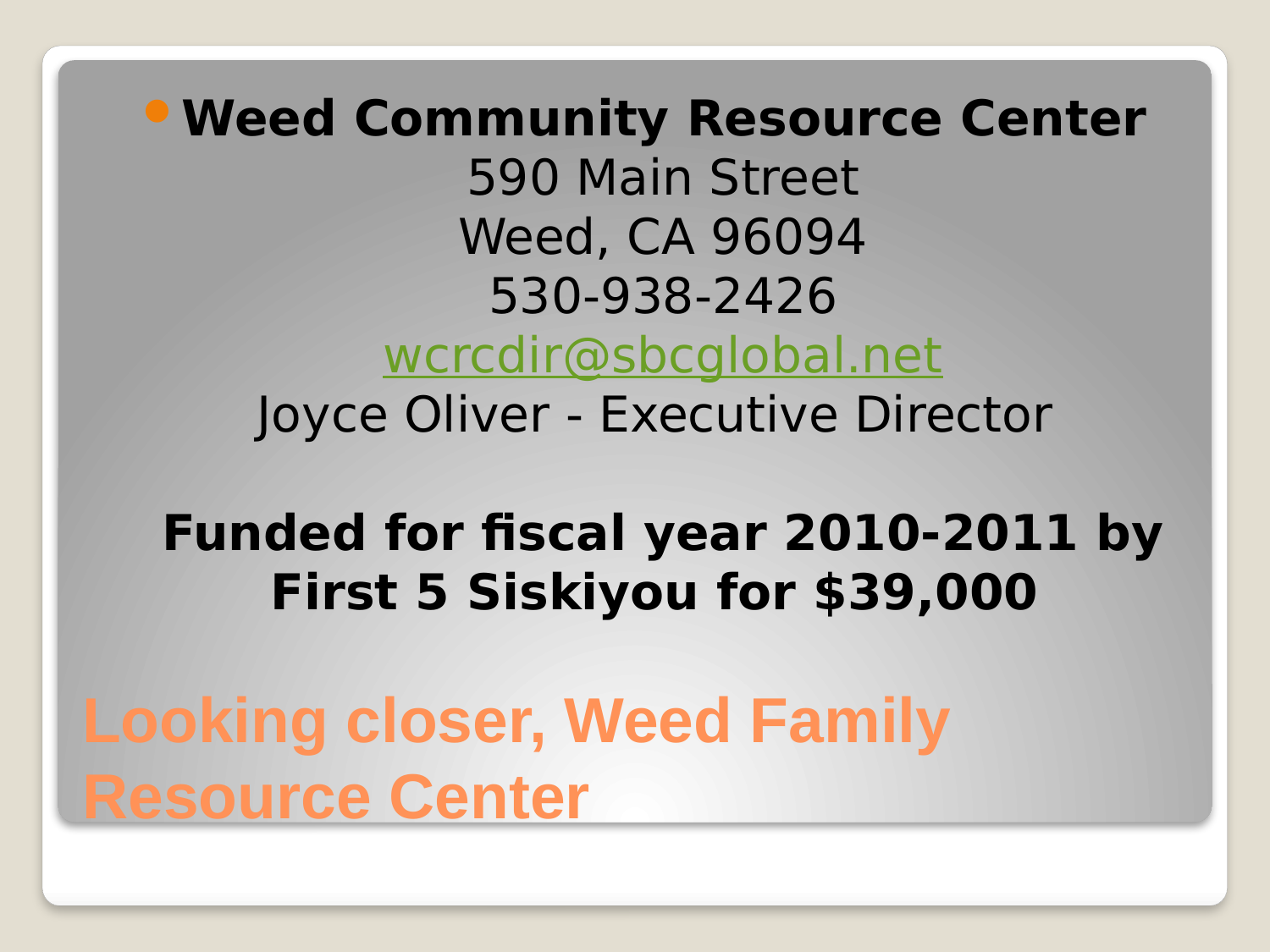

Weed Community Resource Center
590 Main Street
Weed, CA 96094
530-938-2426
wcrcdir@sbcglobal.net
Joyce Oliver - Executive Director
Funded for fiscal year 2010-2011 by First 5 Siskiyou for $39,000
# Looking closer, Weed Family Resource Center